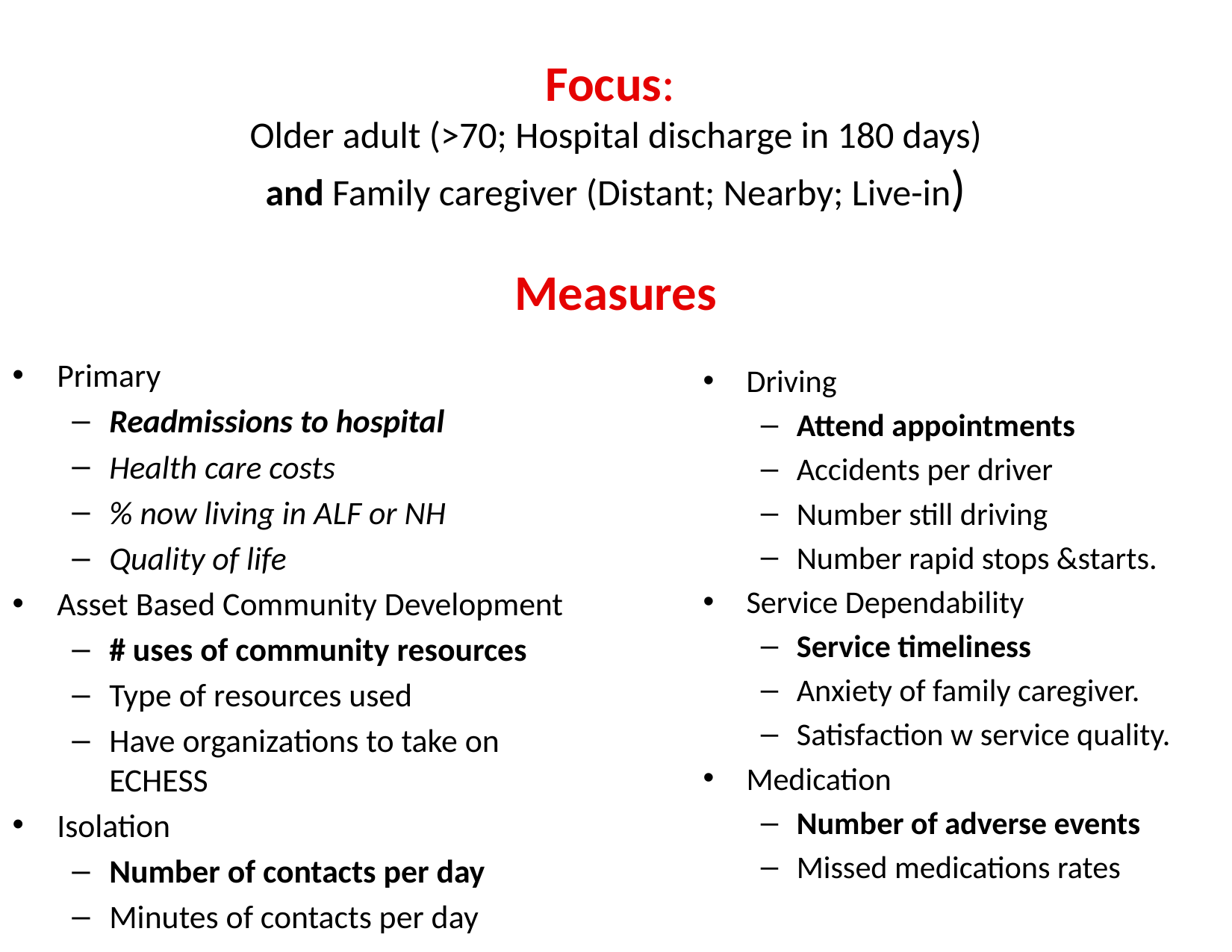

# Focus: Older adult (>70; Hospital discharge in 180 days) and Family caregiver (Distant; Nearby; Live-in)
Measures
Primary
Readmissions to hospital
Health care costs
% now living in ALF or NH
Quality of life
Asset Based Community Development
# uses of community resources
Type of resources used
Have organizations to take on  ECHESS
Isolation
Number of contacts per day
Minutes of contacts per day

Driving
Attend appointments
Accidents per driver
Number still driving
Number rapid stops &starts.
Service Dependability
Service timeliness
Anxiety of family caregiver.
Satisfaction w service quality.
Medication
Number of adverse events
Missed medications rates